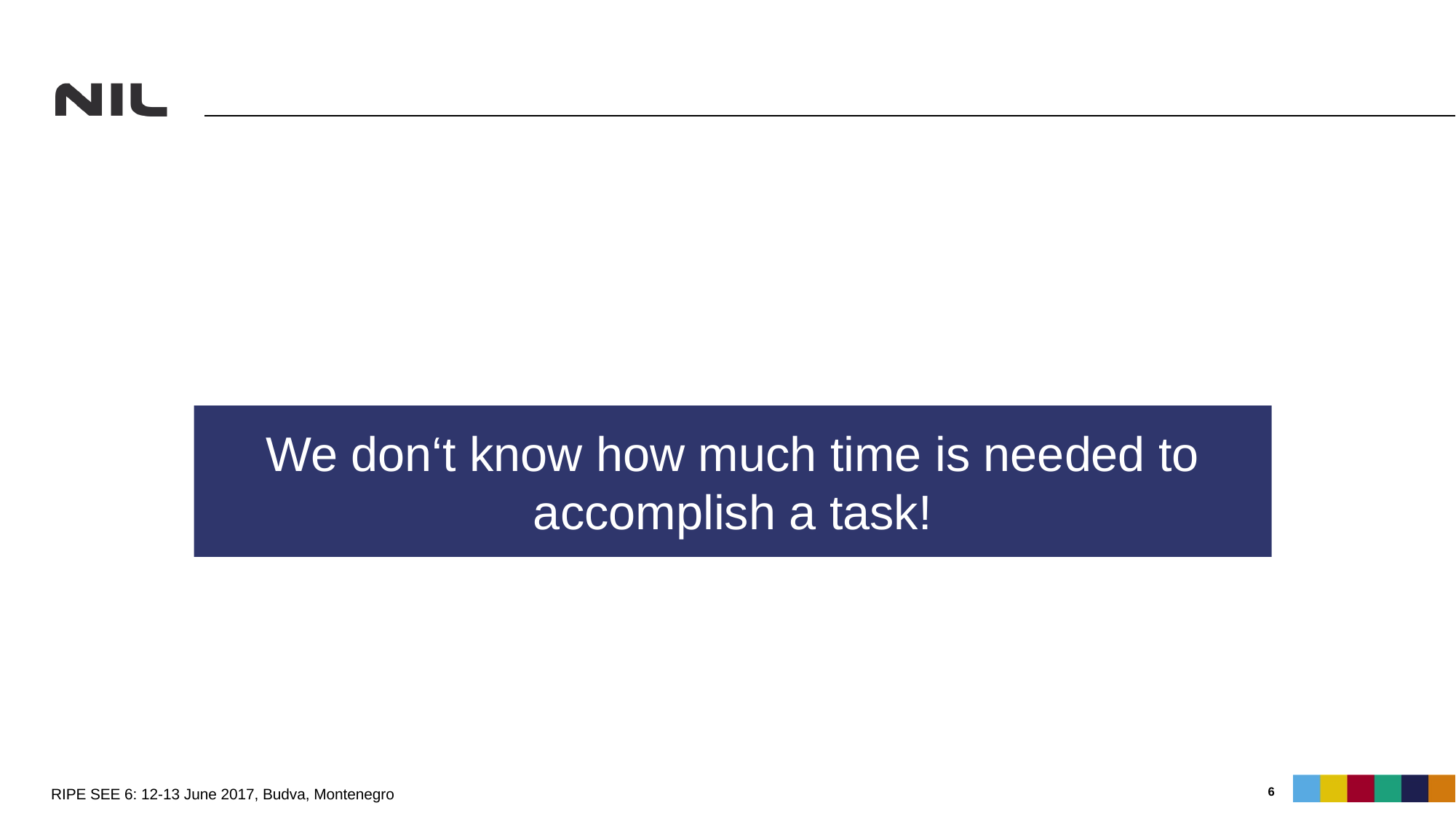

#
We don‘t know how much time is needed to accomplish a task!